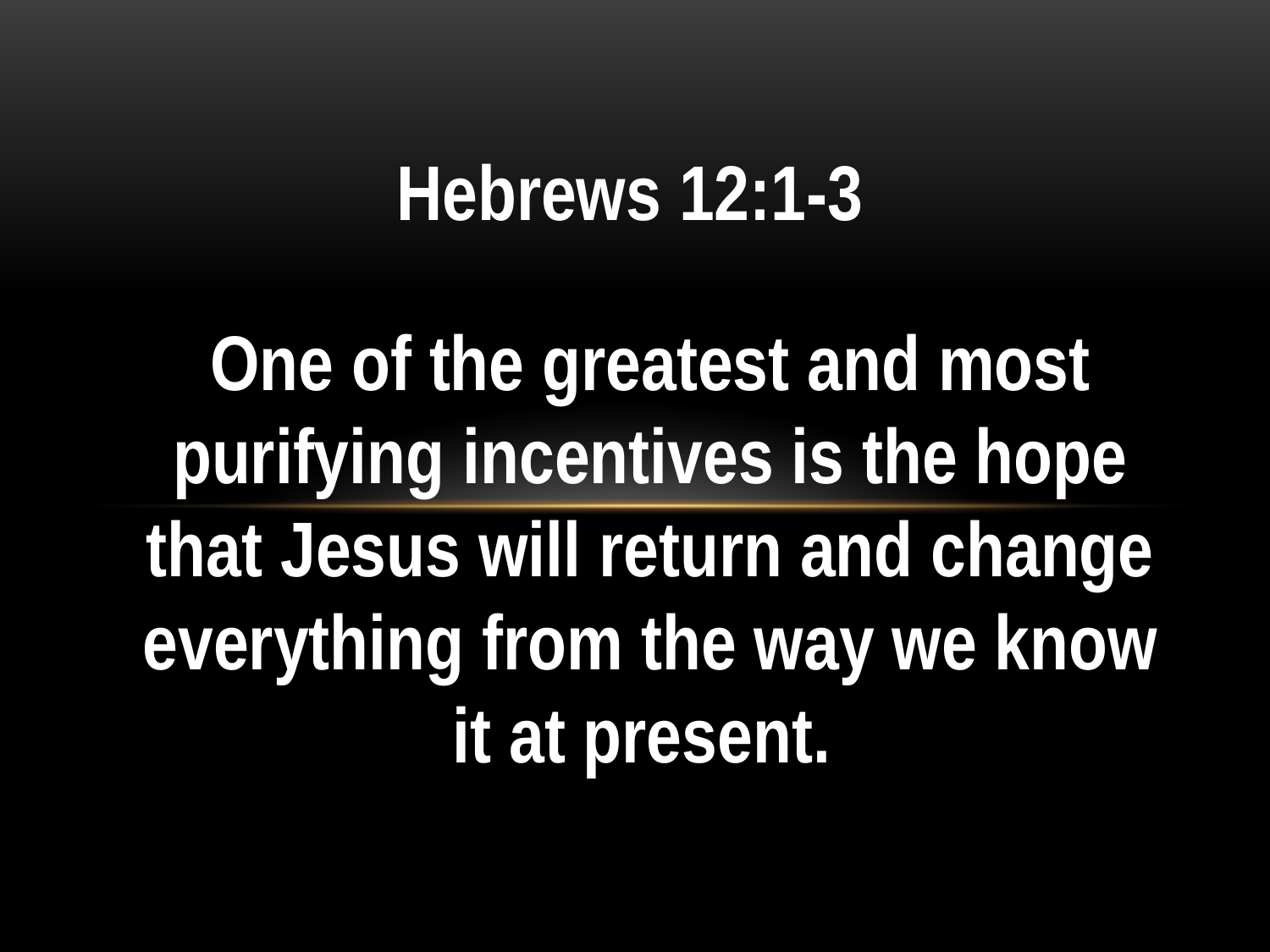

Hebrews 12:1-3
One of the greatest and most purifying incentives is the hope that Jesus will return and change everything from the way we know it at present.